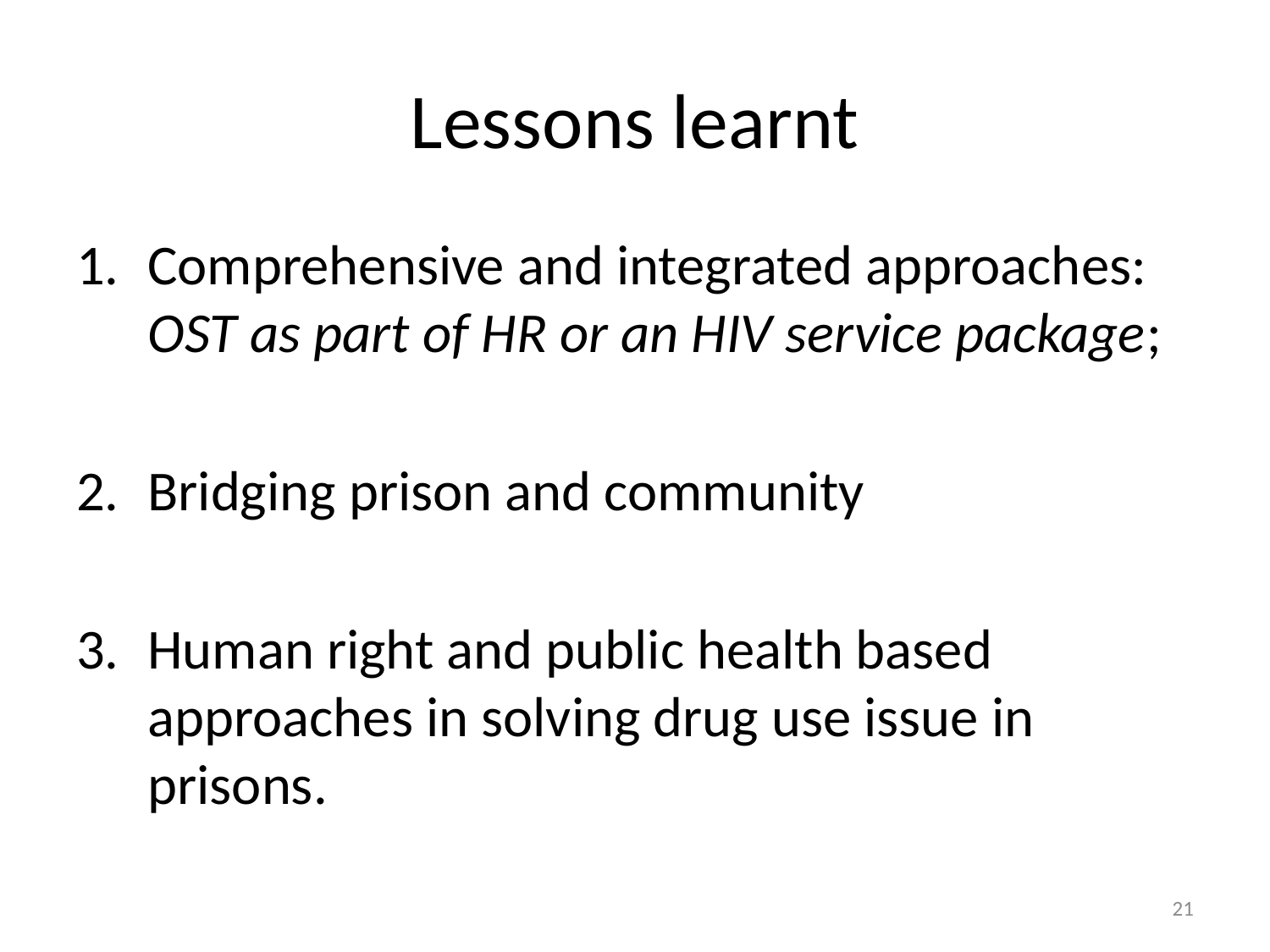

# Lessons learnt
Comprehensive and integrated approaches: OST as part of HR or an HIV service package;

Bridging prison and community

Human right and public health based approaches in solving drug use issue in prisons.

21